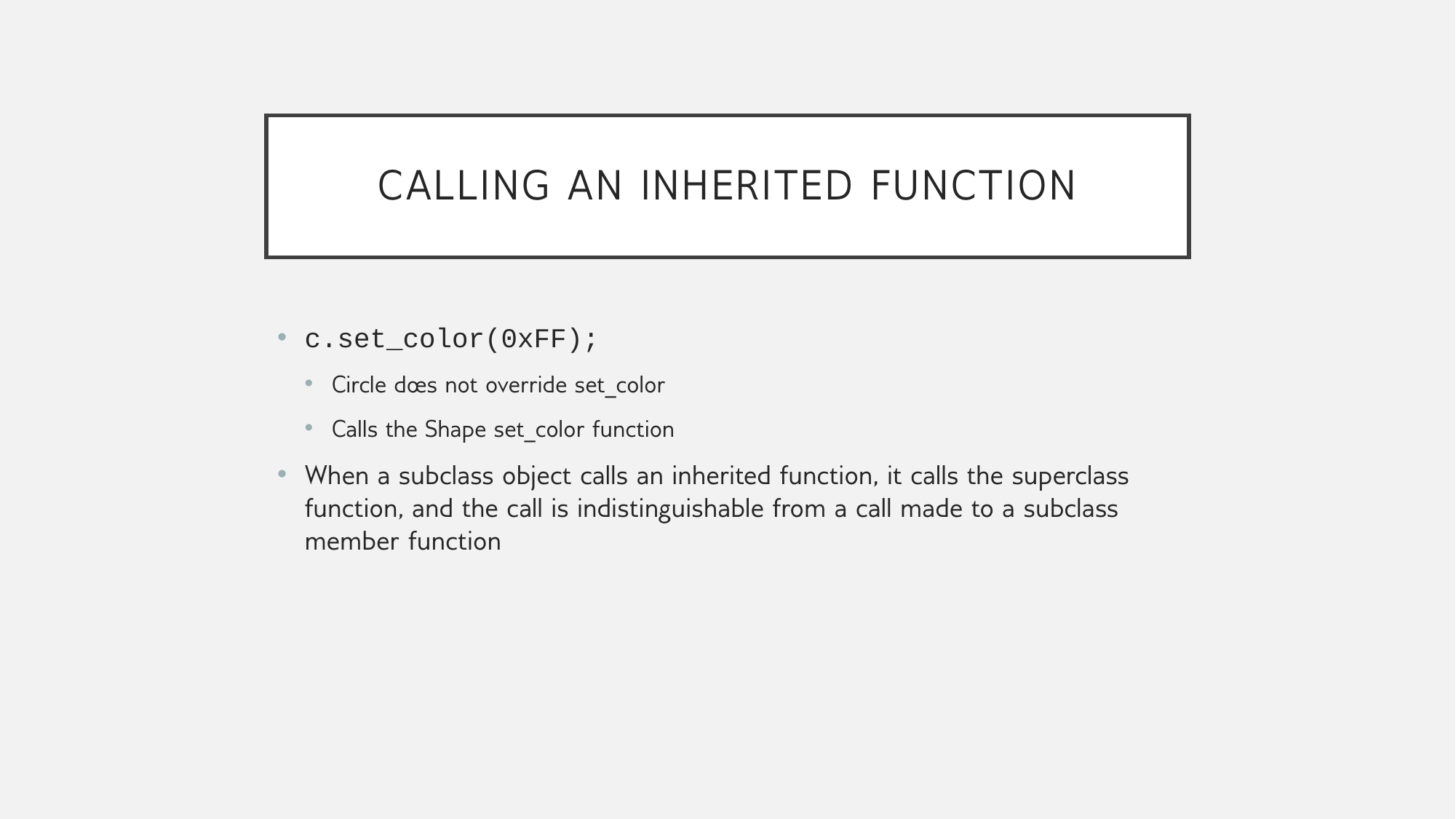

# Calling an inherited function
c.set_color(0xFF);
Circle does not override set_color
Calls the Shape set_color function
When a subclass object calls an inherited function, it calls the superclass function, and the call is indistinguishable from a call made to a subclass member function